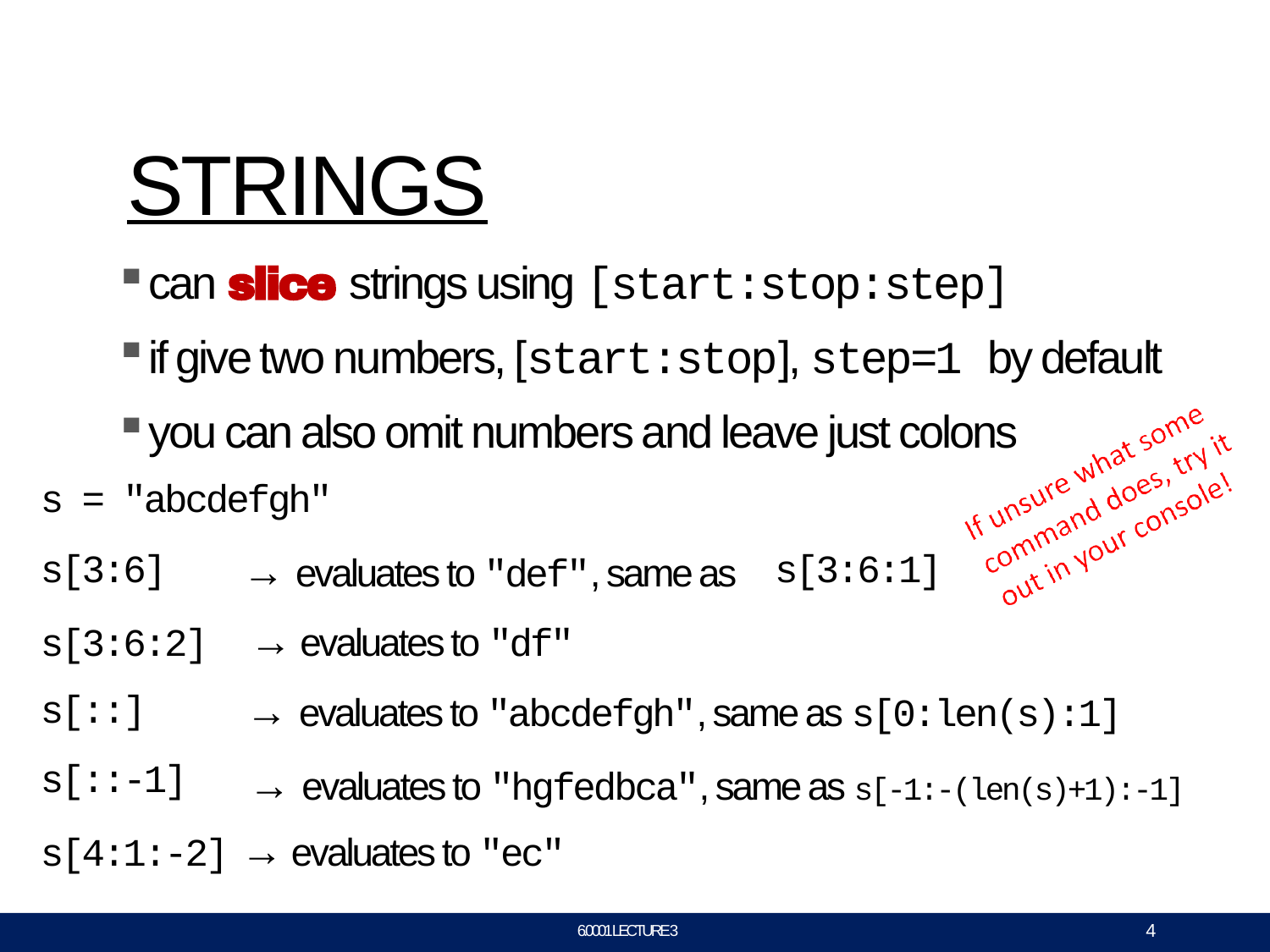

# STRINGS
can slice strings using [start:stop:step]
if give two numbers, [start:stop], step=1 by default
you can also omit numbers and leave just colons
s = "abcdefgh"

s[3:6]
→ evaluates to "def", same as
s[3:6:1]
s[3:6:2]  → evaluates to "df"
s[::]
s[::-1]
→ evaluates to "abcdefgh", same as s[0:len(s):1]
→ evaluates to "hgfedbca", same as s[-1:-(len(s)+1):-1]
s[4:1:-2] → evaluates to "ec"
4
6.0001 LECTURE 3